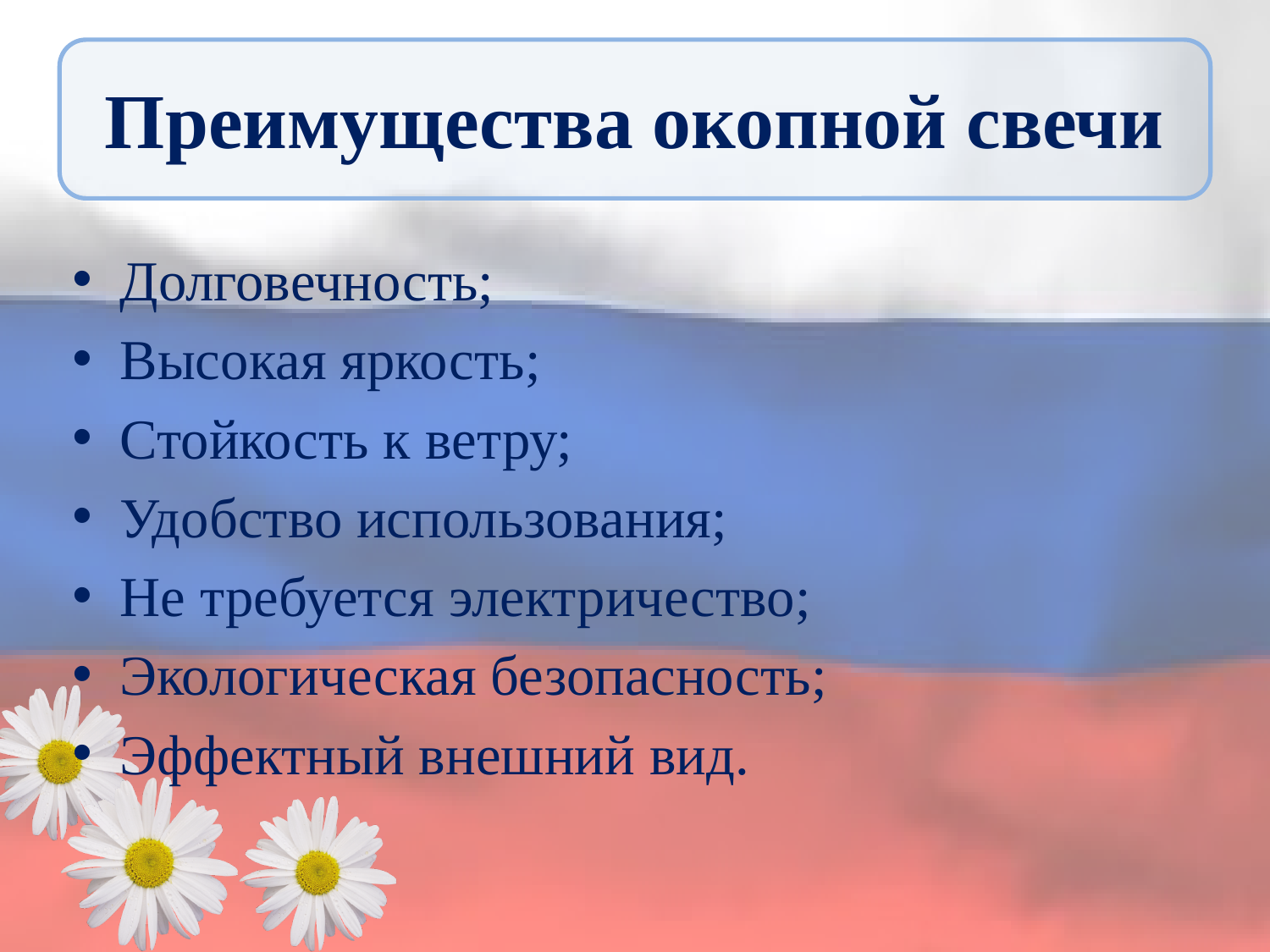

# Преимущества окопной свечи
Долговечность;
Высокая яркость;
Стойкость к ветру;
Удобство использования;
Не требуется электричество;
Экологическая безопасность;
Эффектный внешний вид.